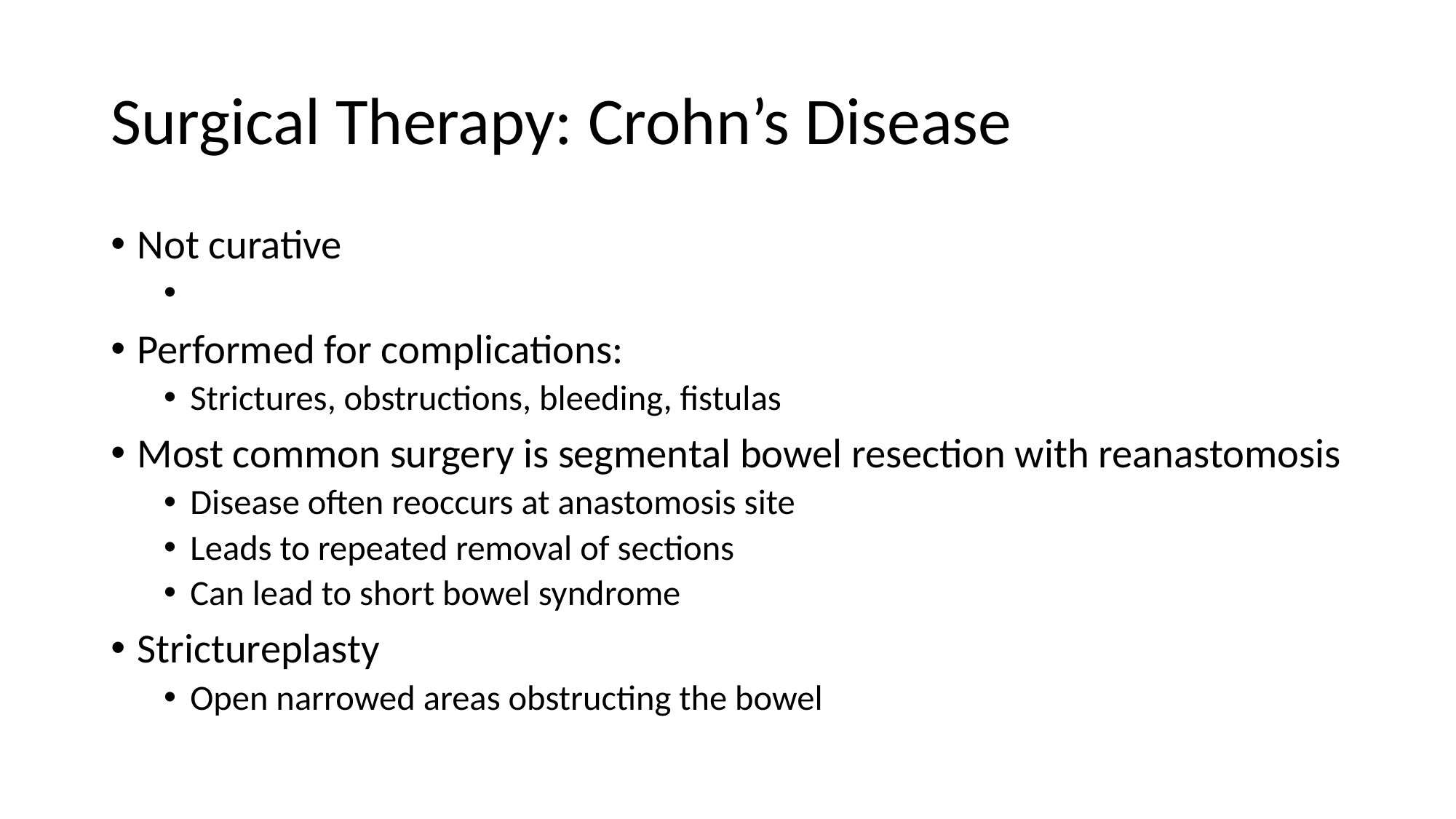

# Surgical Therapy: Crohn’s Disease
Not curative

Performed for complications:
Strictures, obstructions, bleeding, fistulas
Most common surgery is segmental bowel resection with reanastomosis
Disease often reoccurs at anastomosis site
Leads to repeated removal of sections
Can lead to short bowel syndrome
Strictureplasty
Open narrowed areas obstructing the bowel